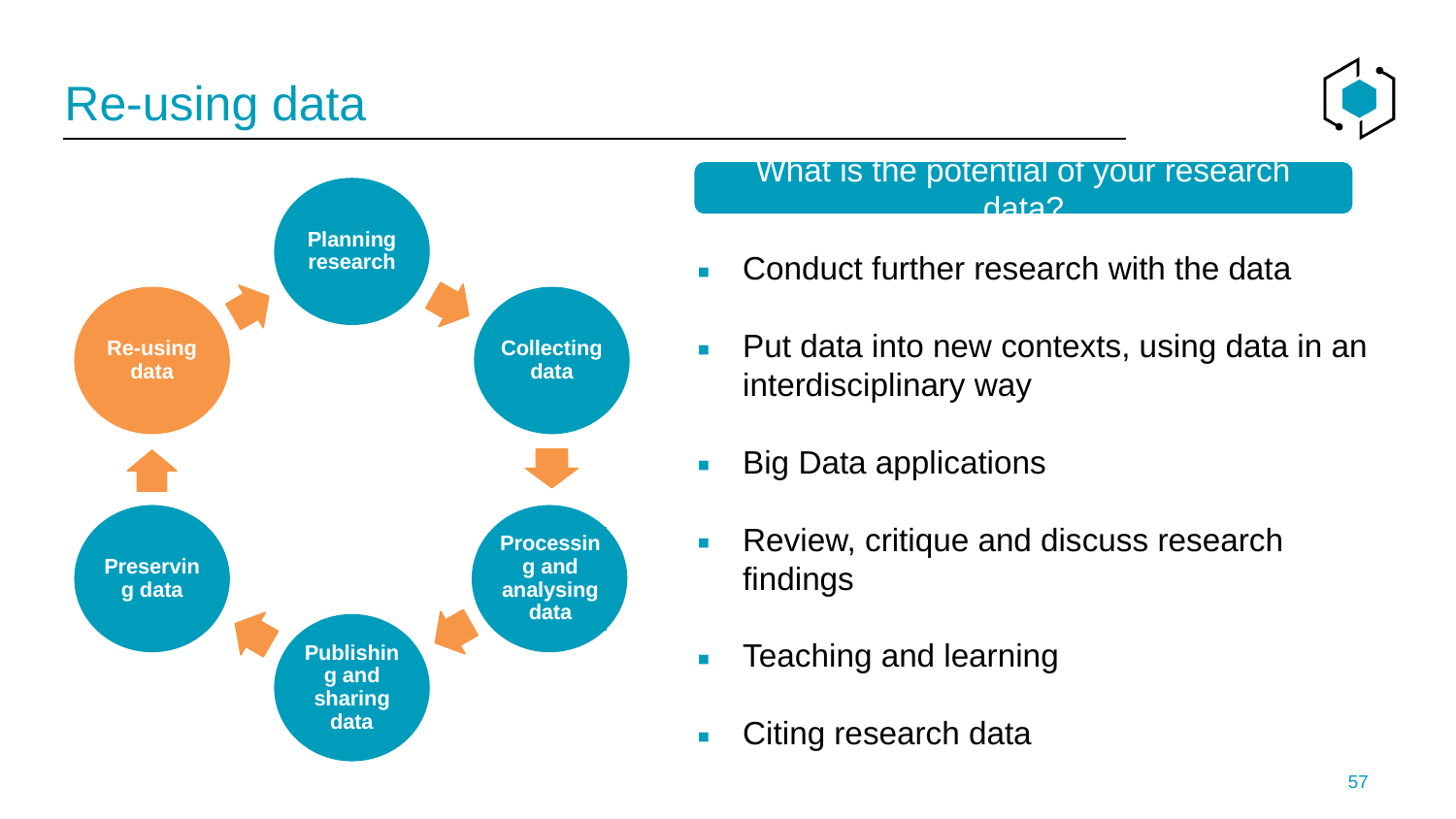

# Re-using data

Conduct further research with the data

Put data into new contexts, using data in an interdisciplinary way

Big Data applications

Review, critique and discuss research findings

Teaching and learning

Citing research data

What is the potential of your research data?

Planning research

Re-using data
Collecting data

Preserving data
Processing and analysing data

Publishing and sharing data
57